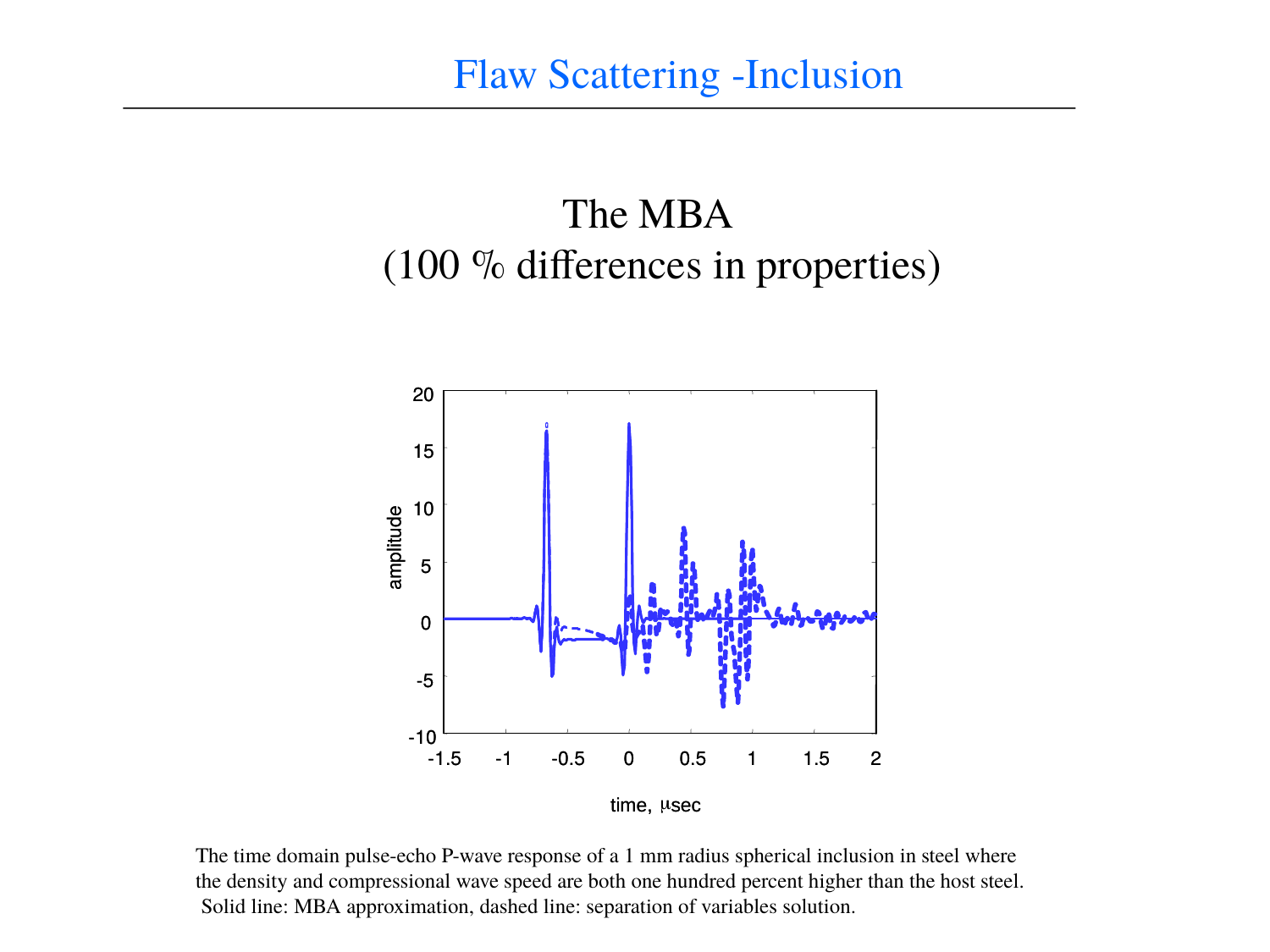

Flaw Scattering -Inclusion

                   The MBA
  (100 % differences in properties)

20
20

15
15

10
10

amplitude
amplitude

5
5

0
0

-
-
5
5

-
-
10
10

-
-
1.5
1.5
-
-
1
1
-
-
0.5
0.5
0
0
0.5
0.5
1
1
1.5
1.5
2
2
μ
μ
time,
time,
sec
sec
The time domain pulse-echo P-wave response of a 1 mm radius spherical inclusion in steel where
the density and compressional wave speed are both one hundred percent higher than the host steel.
 Solid line: MBA approximation, dashed line: separation of variables solution.